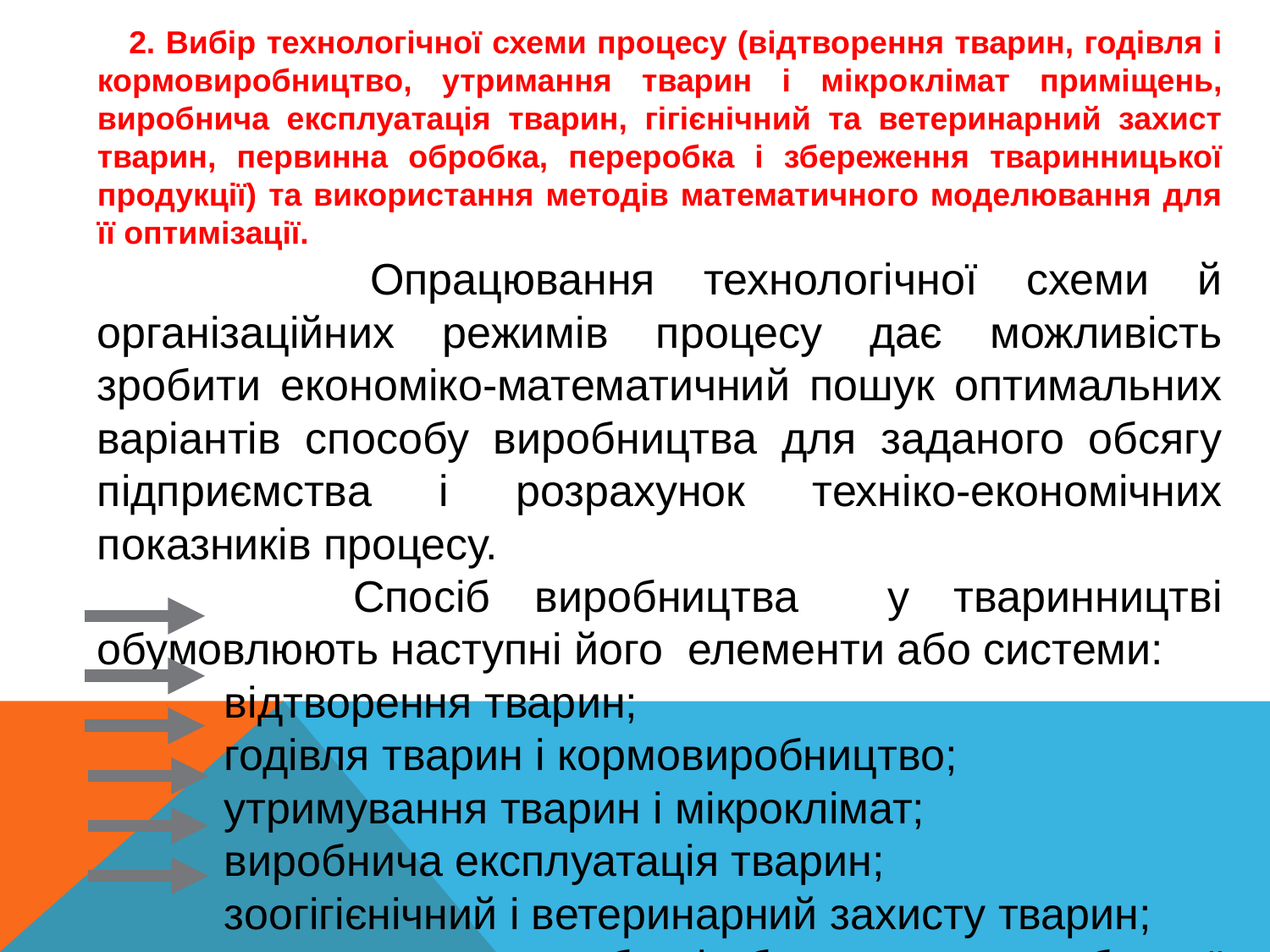

2. Вибір технологічної схе­ми процесу (відтворення тварин, годівля і кормовиробництво, утримання тварин і мікро­клімат приміщень, виробнича експлуатація тварин, гігієнічний та ветеринарний захист тва­рин, первинна обробка, переробка і збереження тваринницької продукції) та використання методів математичного моделювання для її оптимізації.
    	Опрацювання технологічної схеми й організаційних режимів процесу дає можливість зробити економіко-математичний пошук оптимальних варіантів способу виробництва для заданого обсягу підприємства і розрахунок техніко-економічних показників процесу.
    	Спосіб виробництва  у тваринництві обумовлюють наступні його  елементи або системи:
	відтворення тварин;
	годівля тварин і кормовиробництво;
	утримування тварин і мікроклімат;
	виробнича експлуатація тварин;
	зоогігієнічний і ветеринарний захисту тварин;
   	первинна переробка і збереження виробленої продукції;